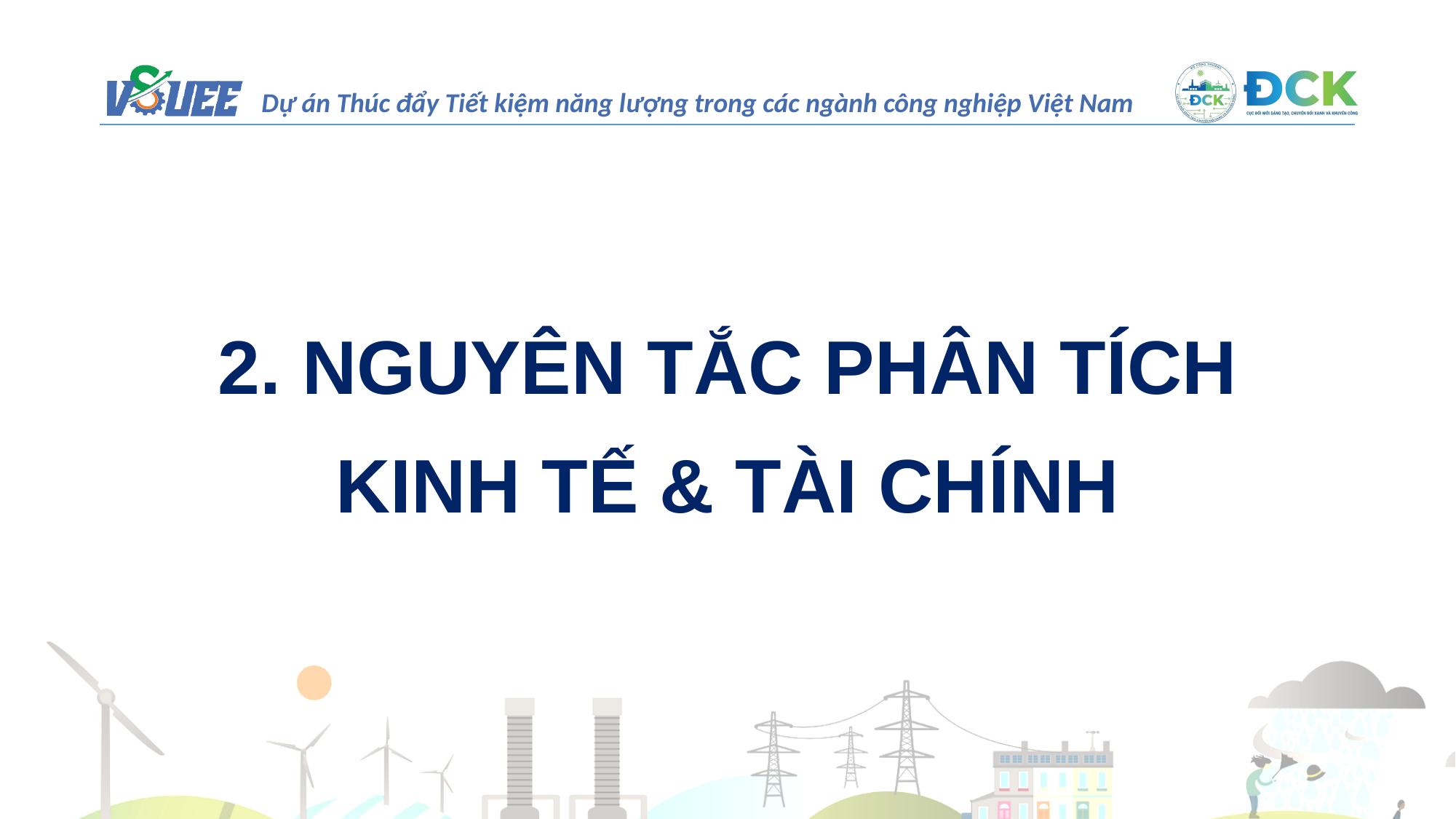

2. NGUYÊN TẮC PHÂN TÍCH KINH TẾ & TÀI CHÍNH